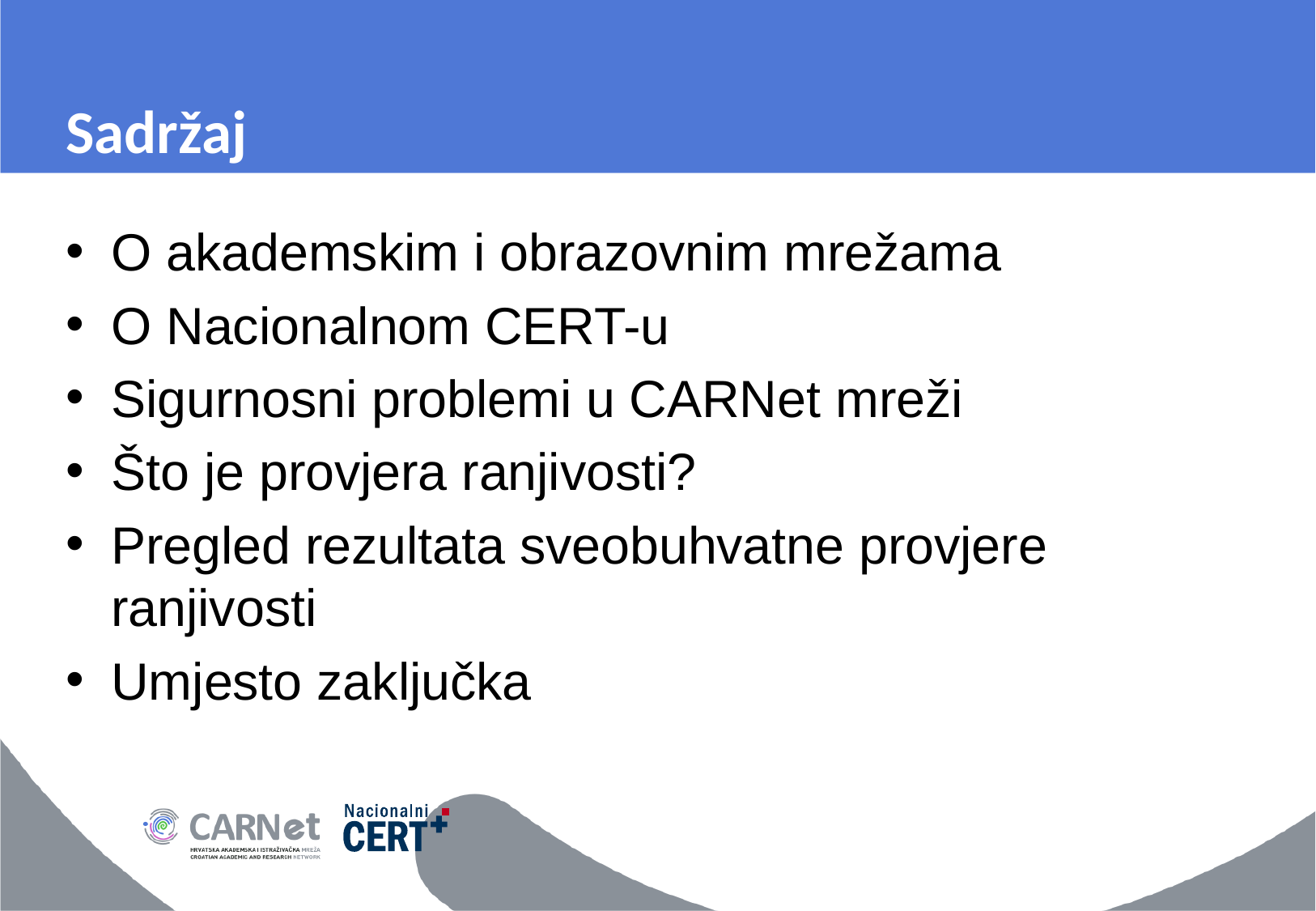

# Sadržaj
O akademskim i obrazovnim mrežama
O Nacionalnom CERT-u
Sigurnosni problemi u CARNet mreži
Što je provjera ranjivosti?
Pregled rezultata sveobuhvatne provjere ranjivosti
Umjesto zaključka